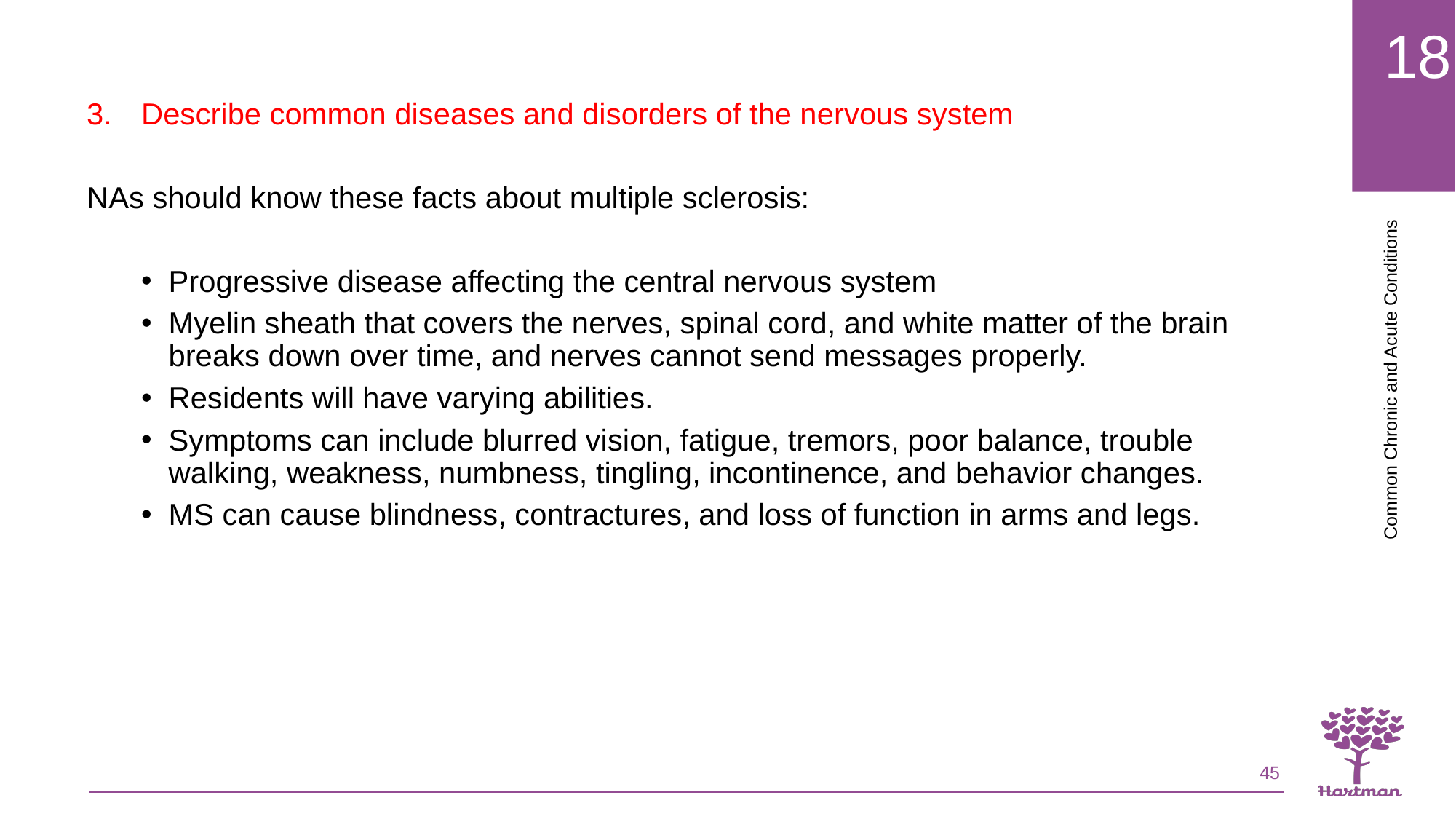

Describe common diseases and disorders of the nervous system

NAs should know these facts about multiple sclerosis:

Progressive disease affecting the central nervous system
Myelin sheath that covers the nerves, spinal cord, and white matter of the brain breaks down over time, and nerves cannot send messages properly.
Residents will have varying abilities.
Symptoms can include blurred vision, fatigue, tremors, poor balance, trouble walking, weakness, numbness, tingling, incontinence, and behavior changes.
MS can cause blindness, contractures, and loss of function in arms and legs.

45